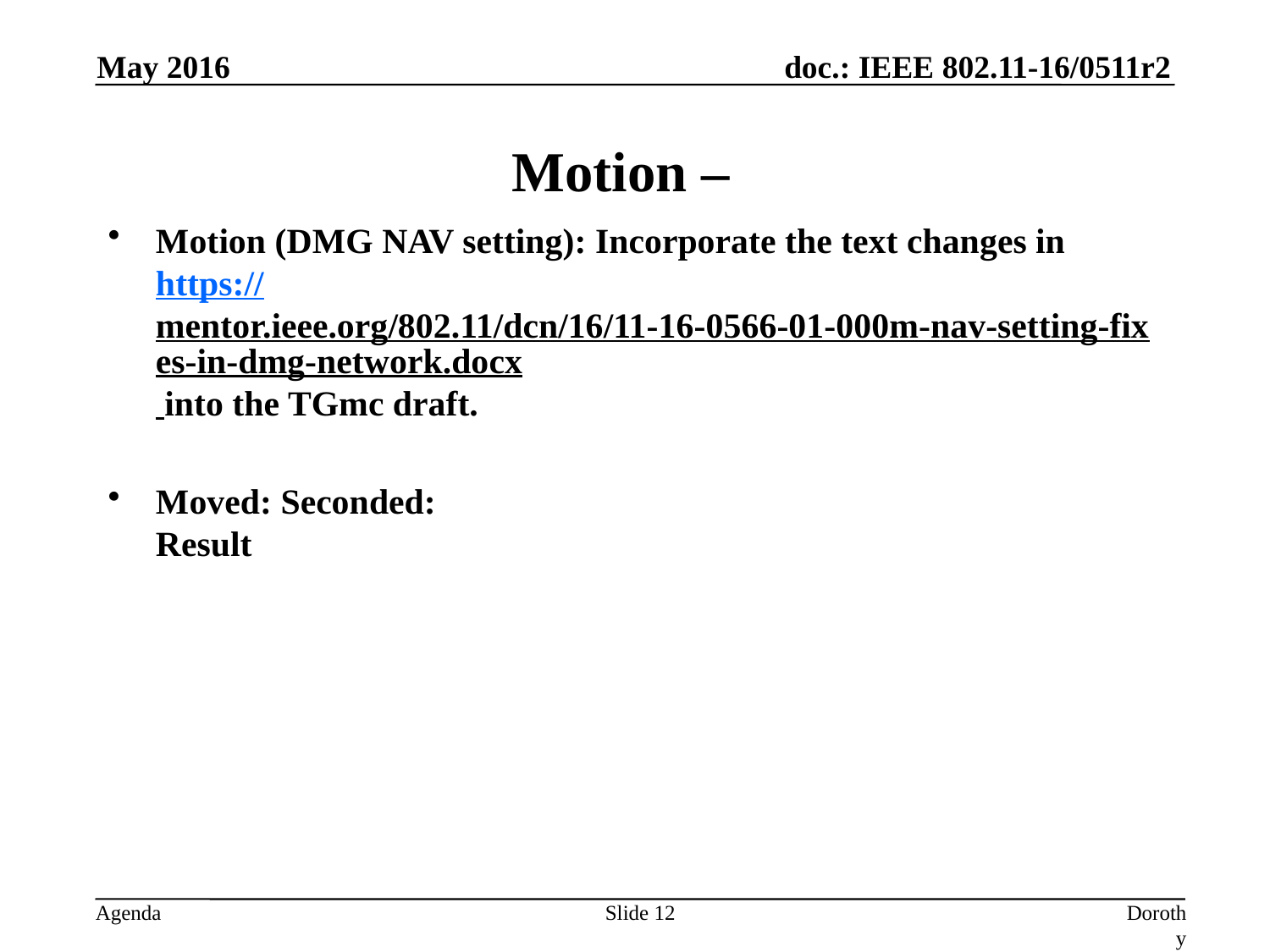

May 2016
# Motion –
Motion (DMG NAV setting): Incorporate the text changes in https://mentor.ieee.org/802.11/dcn/16/11-16-0566-01-000m-nav-setting-fixes-in-dmg-network.docx into the TGmc draft.

Moved: Seconded:
Result
Slide 12
Dorothy Stanley, HP Enterprise